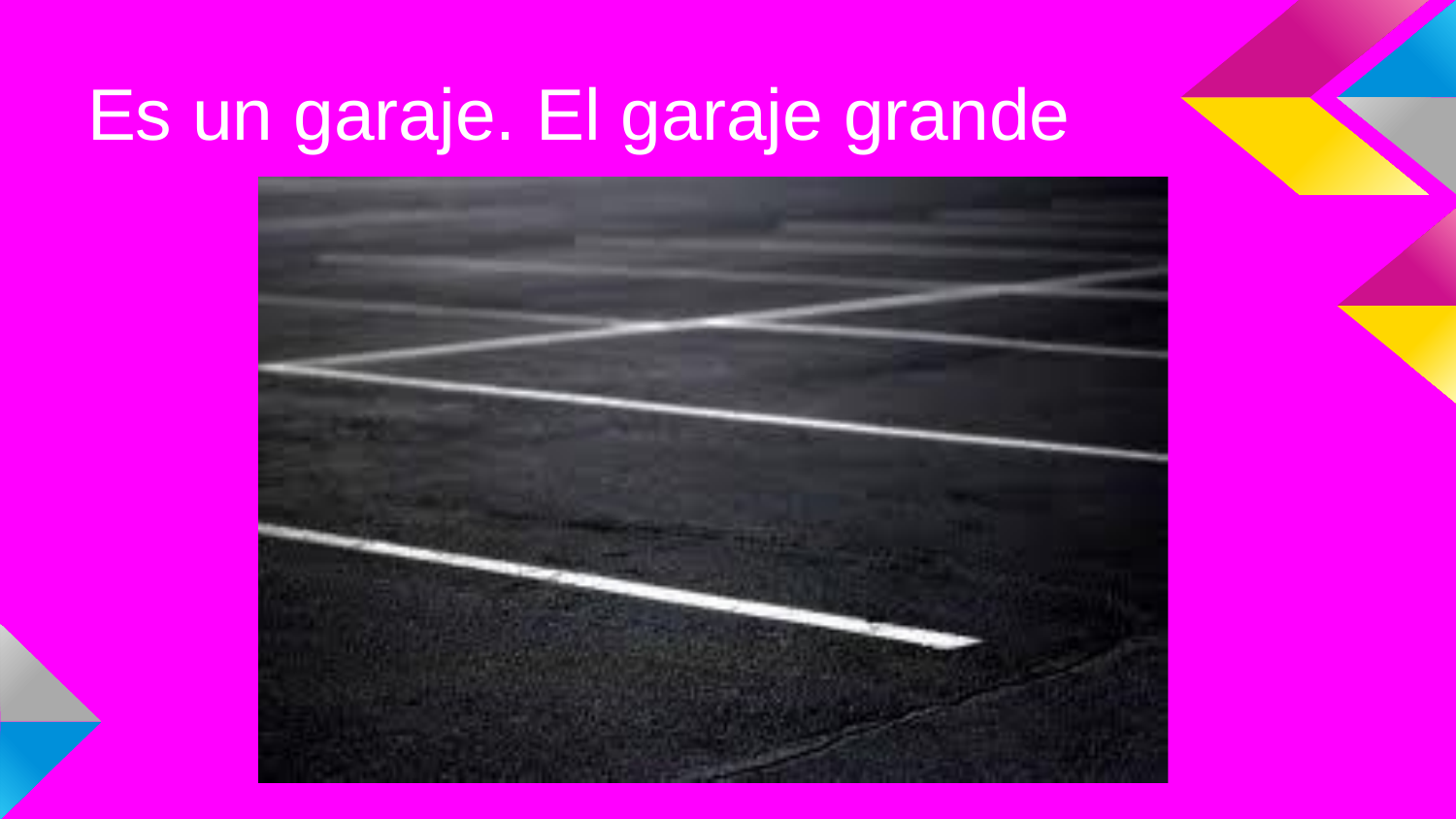

# Es un garaje. El garaje grande